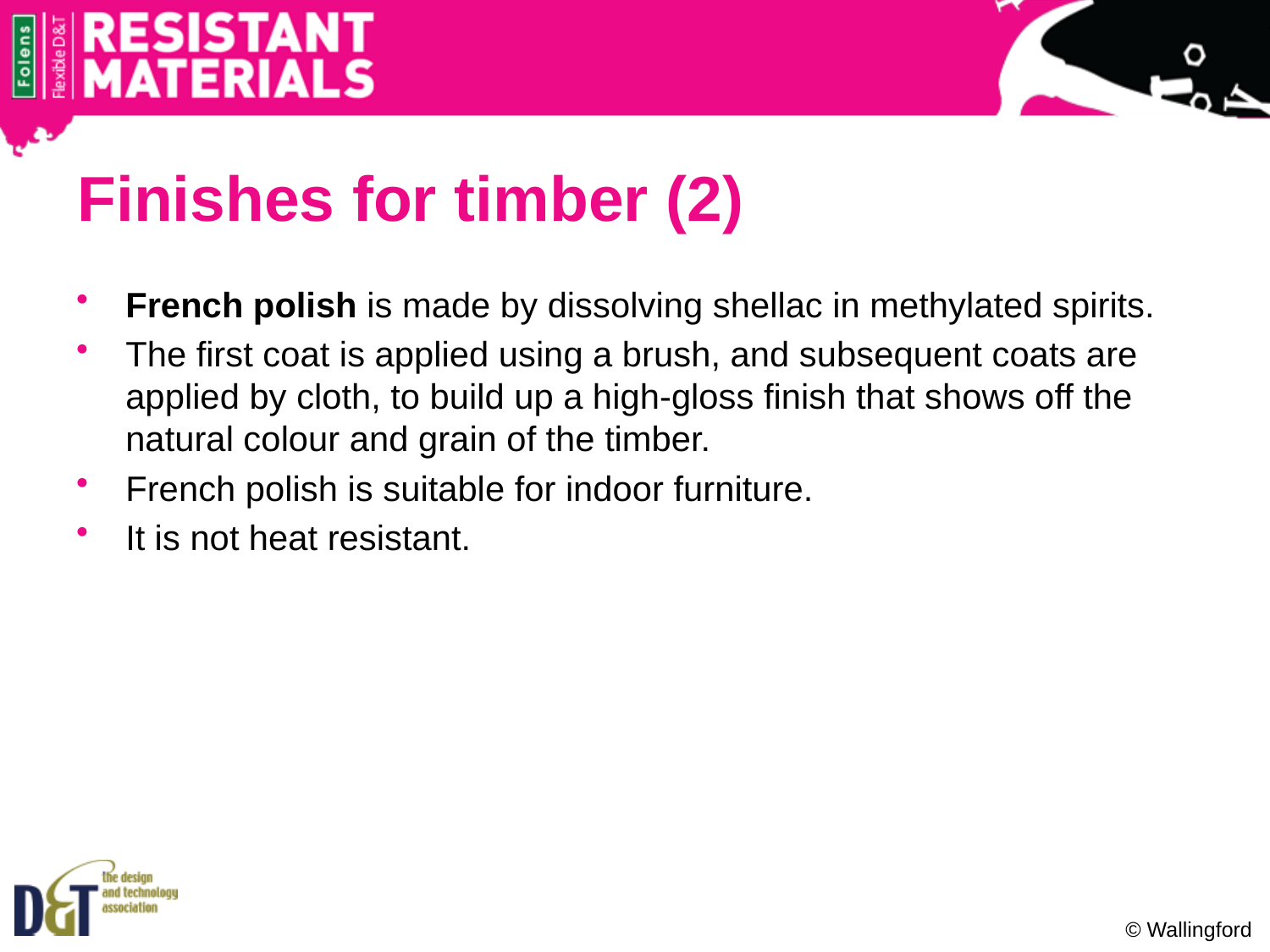

Finishes for timber (2)
French polish is made by dissolving shellac in methylated spirits.
The first coat is applied using a brush, and subsequent coats are applied by cloth, to build up a high-gloss finish that shows off the natural colour and grain of the timber.
French polish is suitable for indoor furniture.
It is not heat resistant.

© Wallingford